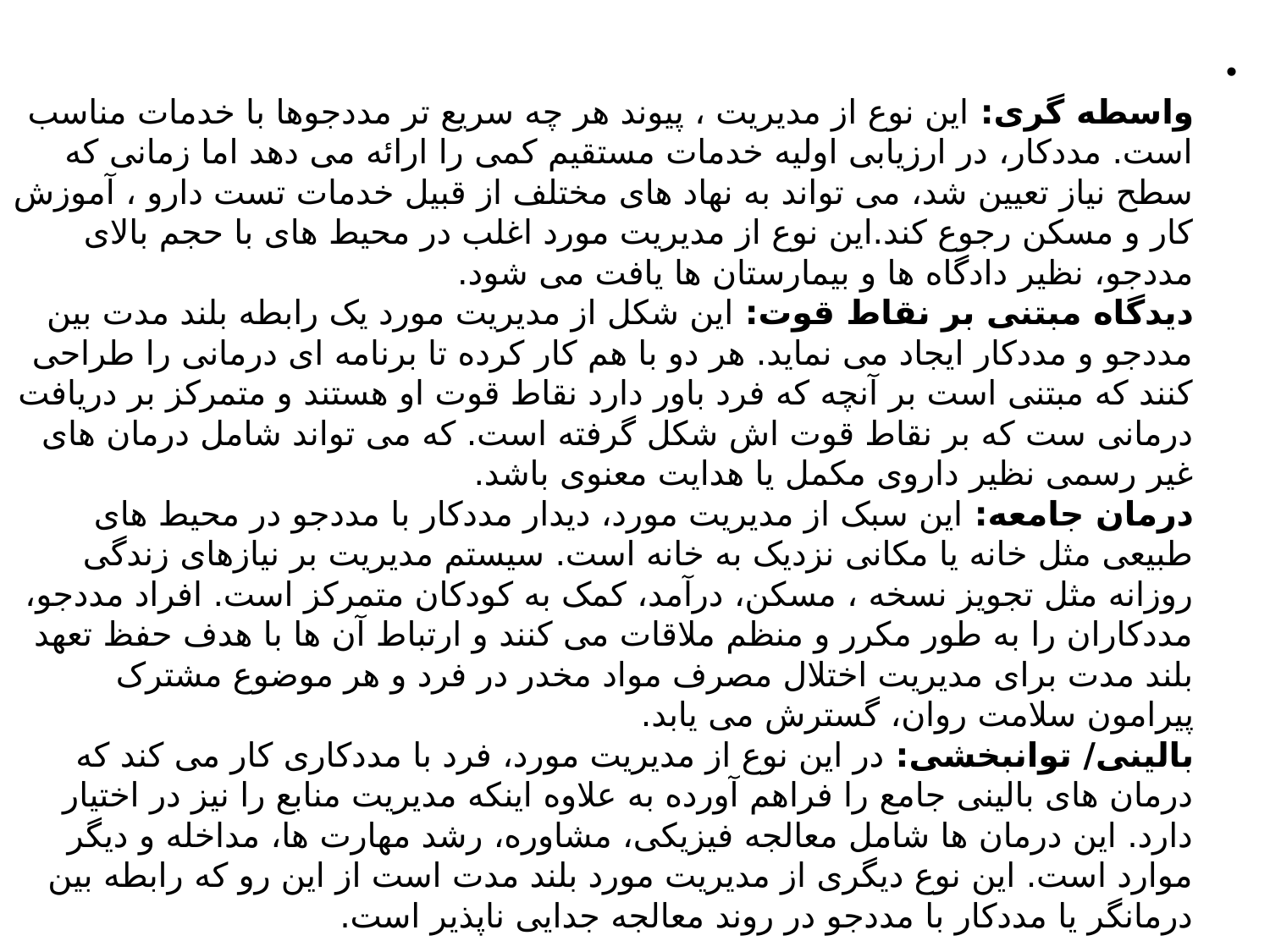

واسطه گری: این نوع از مدیریت ، پیوند هر چه سریع تر مددجوها با خدمات مناسب است. مددکار، در ارزیابی اولیه خدمات مستقیم کمی را ارائه می دهد اما زمانی که سطح نیاز تعیین شد، می تواند به نهاد های مختلف از قبیل خدمات تست دارو ، آموزش کار و مسکن رجوع کند.این نوع از مدیریت مورد اغلب در محیط های با حجم بالای مددجو، نظیر دادگاه ها و بیمارستان ها یافت می شود.
دیدگاه مبتنی بر نقاط قوت: این شکل از مدیریت مورد یک رابطه بلند مدت بین مددجو و مددکار ایجاد می نماید. هر دو با هم کار کرده تا برنامه ای درمانی را طراحی کنند که مبتنی است بر آنچه که فرد باور دارد نقاط قوت او هستند و متمرکز بر دریافت درمانی ست که بر نقاط قوت اش شکل گرفته است. که می تواند شامل درمان های غیر رسمی نظیر داروی مکمل یا هدایت معنوی باشد.
درمان جامعه: این سبک از مدیریت مورد، دیدار مددکار با مددجو در محیط های طبیعی مثل خانه یا مکانی نزدیک به خانه است. سیستم مدیریت بر نیازهای زندگی روزانه مثل تجویز نسخه ، مسکن، درآمد، کمک به کودکان متمرکز است. افراد مددجو، مددکاران را به طور مکرر و منظم ملاقات می کنند و ارتباط آن ها با هدف حفظ تعهد بلند مدت برای مدیریت اختلال مصرف مواد مخدر در فرد و هر موضوع مشترک پیرامون سلامت روان، گسترش می یابد.
بالینی/ توانبخشی: در این نوع از مدیریت مورد، فرد با مددکاری کار می کند که درمان های بالینی جامع را فراهم آورده به علاوه اینکه مدیریت منابع را نیز در اختیار دارد. این درمان ها شامل معالجه فیزیکی، مشاوره، رشد مهارت ها، مداخله و دیگر موارد است. این نوع دیگری از مدیریت مورد بلند مدت است از این رو که رابطه بین درمانگر یا مددکار با مددجو در روند معالجه جدایی ناپذیر است.